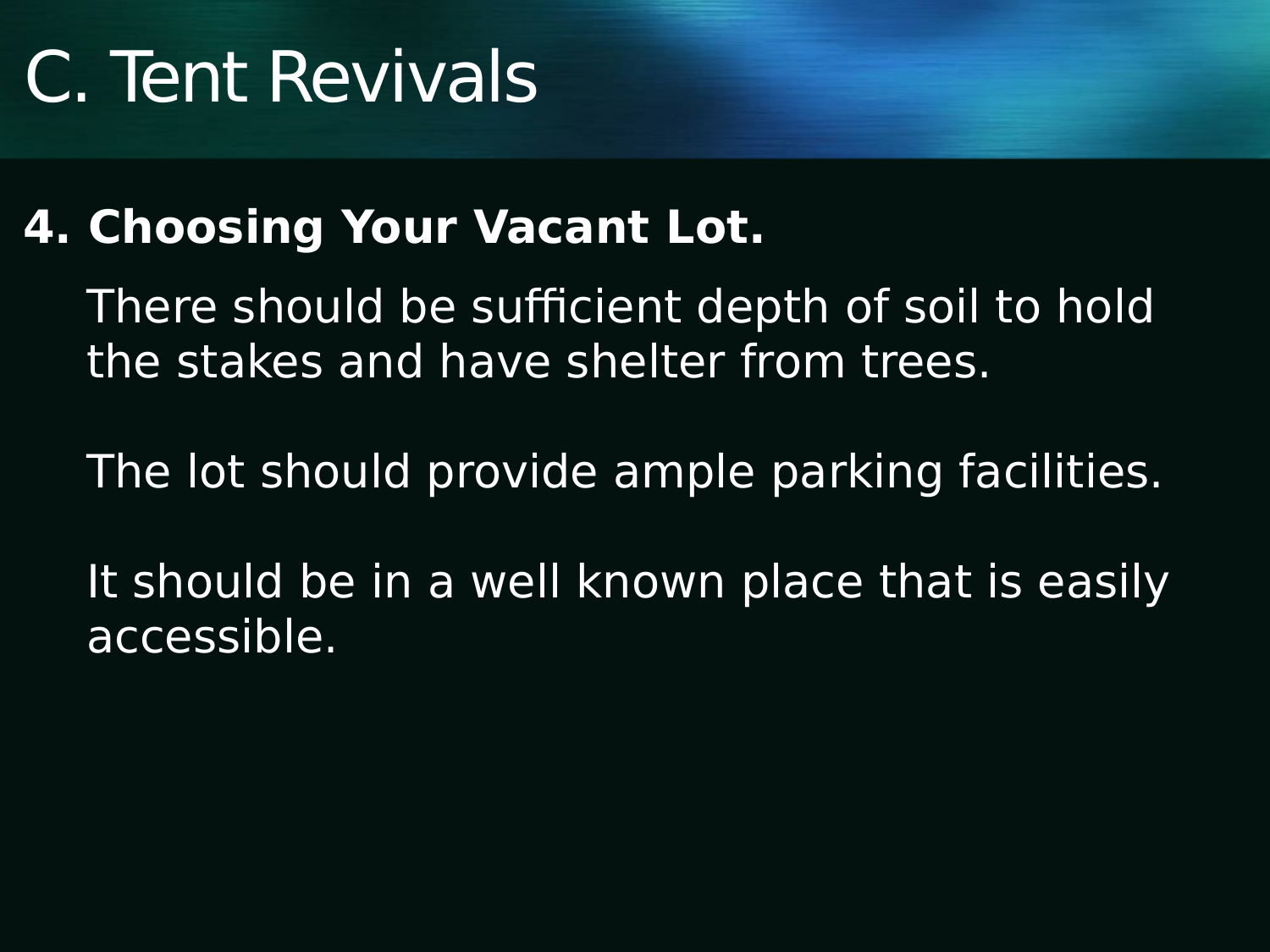

# C. Tent Revivals
4. Choosing Your Vacant Lot.

There should be sufficient depth of soil to hold the stakes and have shelter from trees.

The lot should provide ample parking facilities.

It should be in a well known place that is easily accessible.